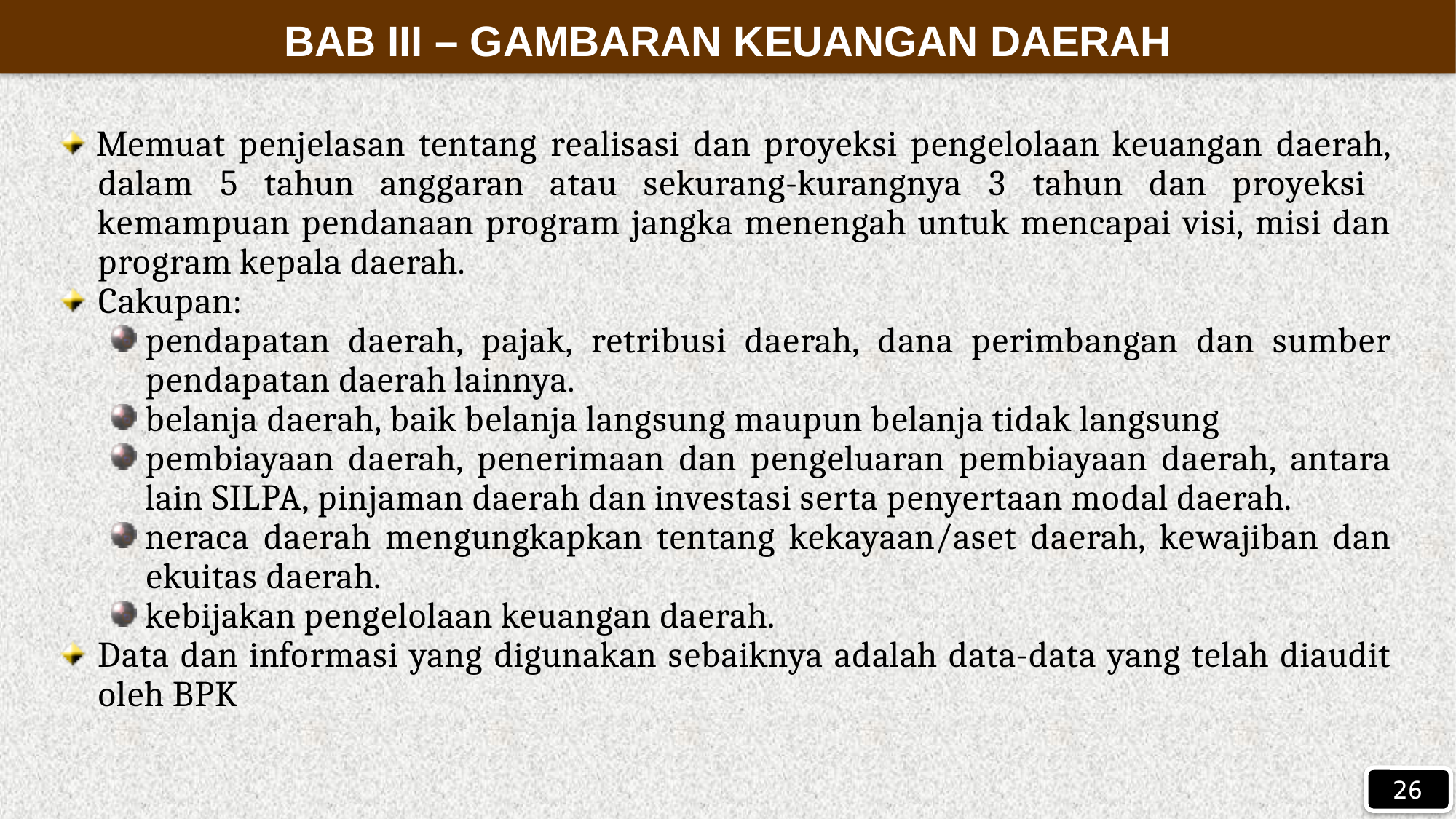

BAB III – GAMBARAN KEUANGAN DAERAH
Memuat penjelasan tentang realisasi dan proyeksi pengelolaan keuangan daerah, dalam 5 tahun anggaran atau sekurang-kurangnya 3 tahun dan proyeksi  kemampuan pendanaan program jangka menengah untuk mencapai visi, misi dan program kepala daerah.
Cakupan:
pendapatan daerah, pajak, retribusi daerah, dana perimbangan dan sumber pendapatan daerah lainnya.
belanja daerah, baik belanja langsung maupun belanja tidak langsung
pembiayaan daerah, penerimaan dan pengeluaran pembiayaan daerah, antara lain SILPA, pinjaman daerah dan investasi serta penyertaan modal daerah.
neraca daerah mengungkapkan tentang kekayaan/aset daerah, kewajiban dan ekuitas daerah.
kebijakan pengelolaan keuangan daerah.
Data dan informasi yang digunakan sebaiknya adalah data-data yang telah diaudit oleh BPK

26